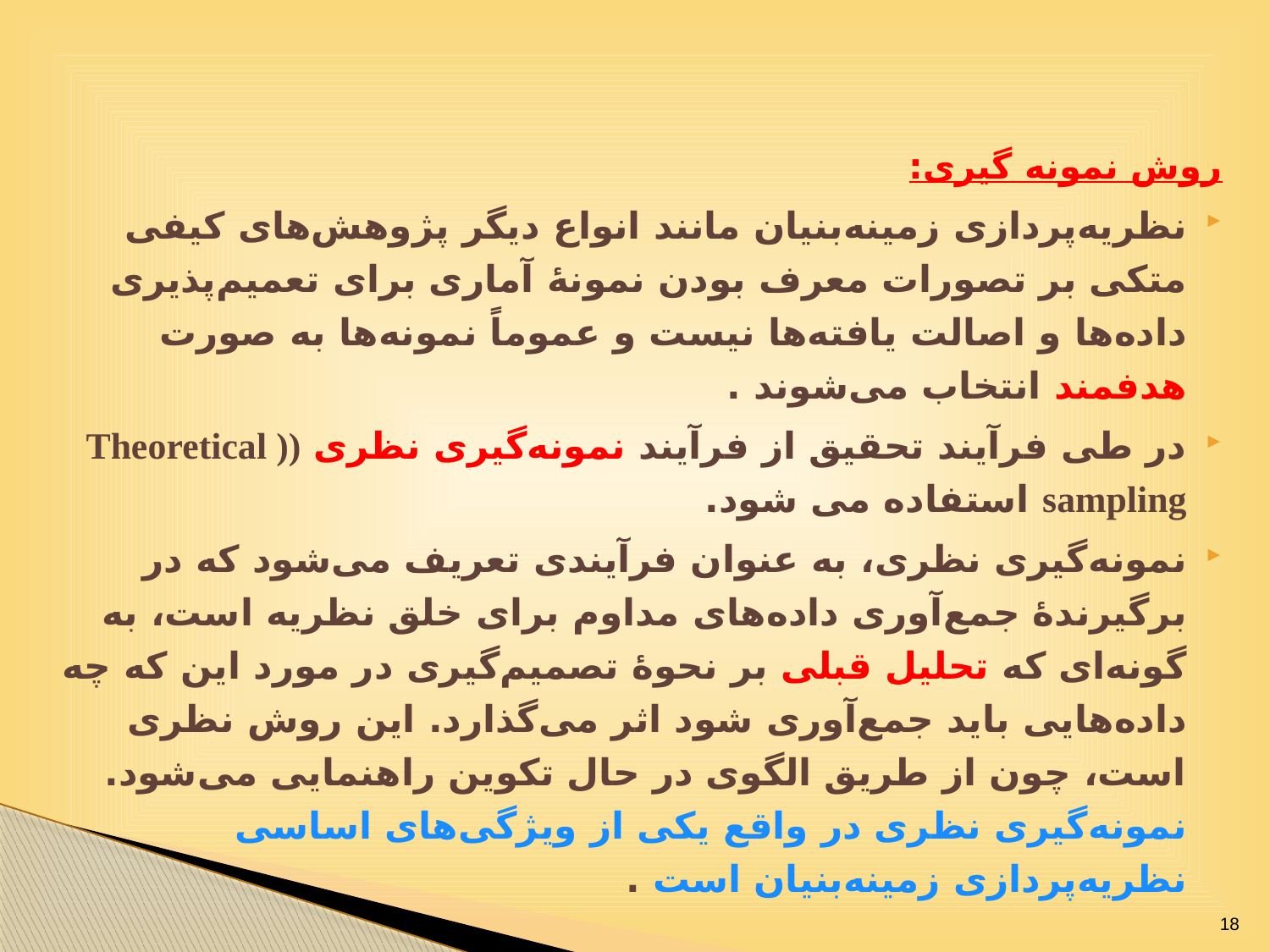

روش نمونه گیری:
نظریه‌پردازی زمینه‌بنیان مانند انواع دیگر پژوهش‌های کیفی متکی بر تصورات معرف بودن نمونۀ آماری برای تعمیم‌پذیری داده‌ها و اصالت یافته‌ها نیست و عموماً نمونه‌ها به صورت هدفمند انتخاب می‌شوند .
در طی فرآیند تحقیق از فرآیند نمونه‌گیری نظری ((Theoretical  sampling استفاده می شود.
نمونه‌گیری نظری، به عنوان فرآیندی تعریف می‌شود که در برگیرندۀ جمع‌آوری داده‌های مداوم برای خلق نظریه است، به گونه‌ای که تحلیل قبلی بر نحوۀ تصمیم‌گیری در مورد این که چه داده‌هایی باید جمع‌آوری شود اثر می‌گذارد. این روش نظری است، چون از طریق الگوی در حال تکوین راهنمایی می‌شود. نمونه‌گیری نظری در واقع یکی از ویژگی‌های اساسی نظریه‌پردازی زمینه‌بنیان است .
18